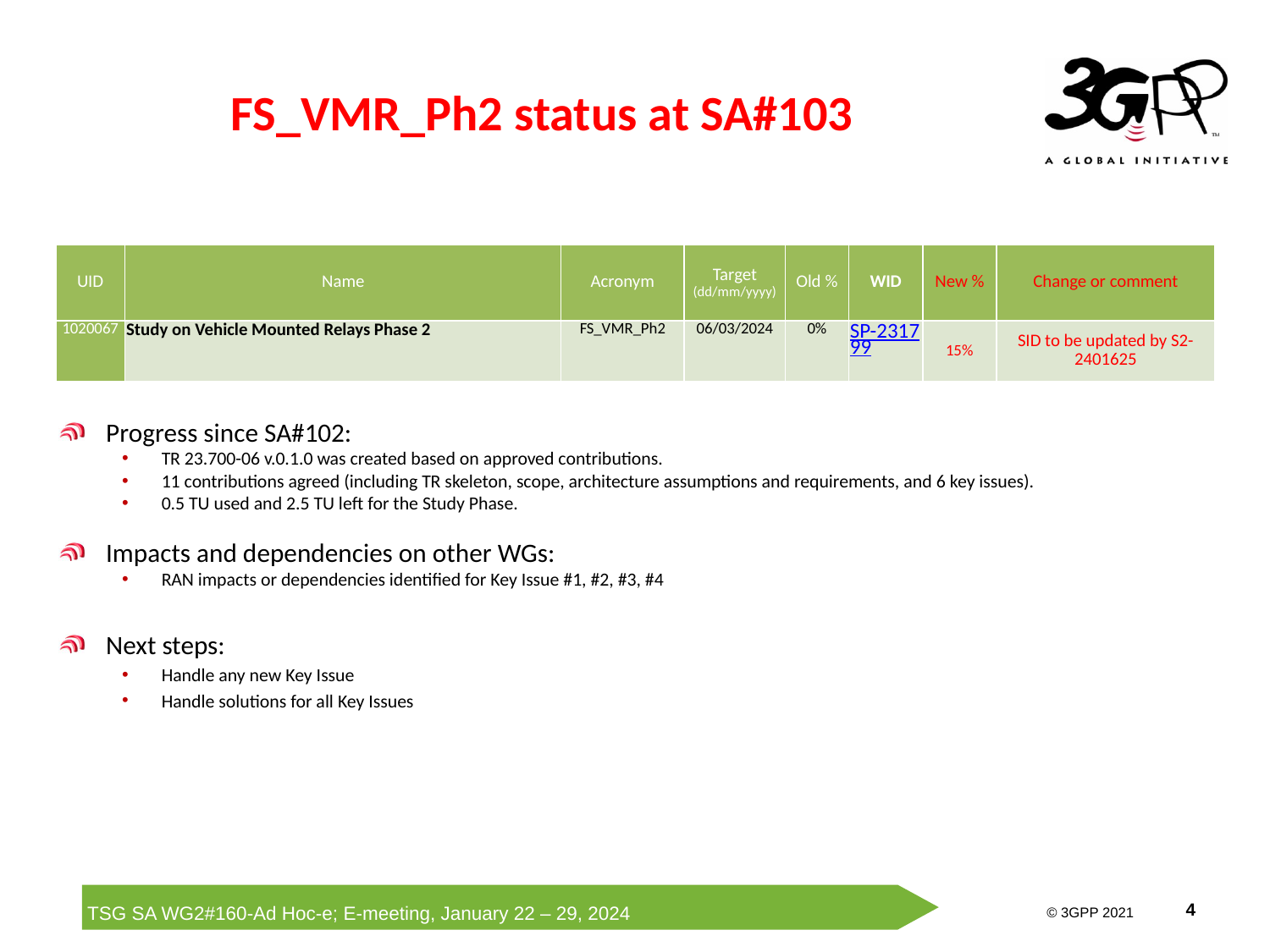

# FS_VMR_Ph2 status at SA#103
| UID | Name | Acronym | Target (dd/mm/yyyy) | Old % | WID | New % | Change or comment |
| --- | --- | --- | --- | --- | --- | --- | --- |
| 1020067 | Study on Vehicle Mounted Relays Phase 2 | FS\_VMR\_Ph2 | 06/03/2024 | 0% | SP-231799 | 15% | SID to be updated by S2-2401625 |
Progress since SA#102:
TR 23.700-06 v.0.1.0 was created based on approved contributions.
11 contributions agreed (including TR skeleton, scope, architecture assumptions and requirements, and 6 key issues).
0.5 TU used and 2.5 TU left for the Study Phase.

Impacts and dependencies on other WGs:
RAN impacts or dependencies identified for Key Issue #1, #2, #3, #4

Next steps:
Handle any new Key Issue
Handle solutions for all Key Issues